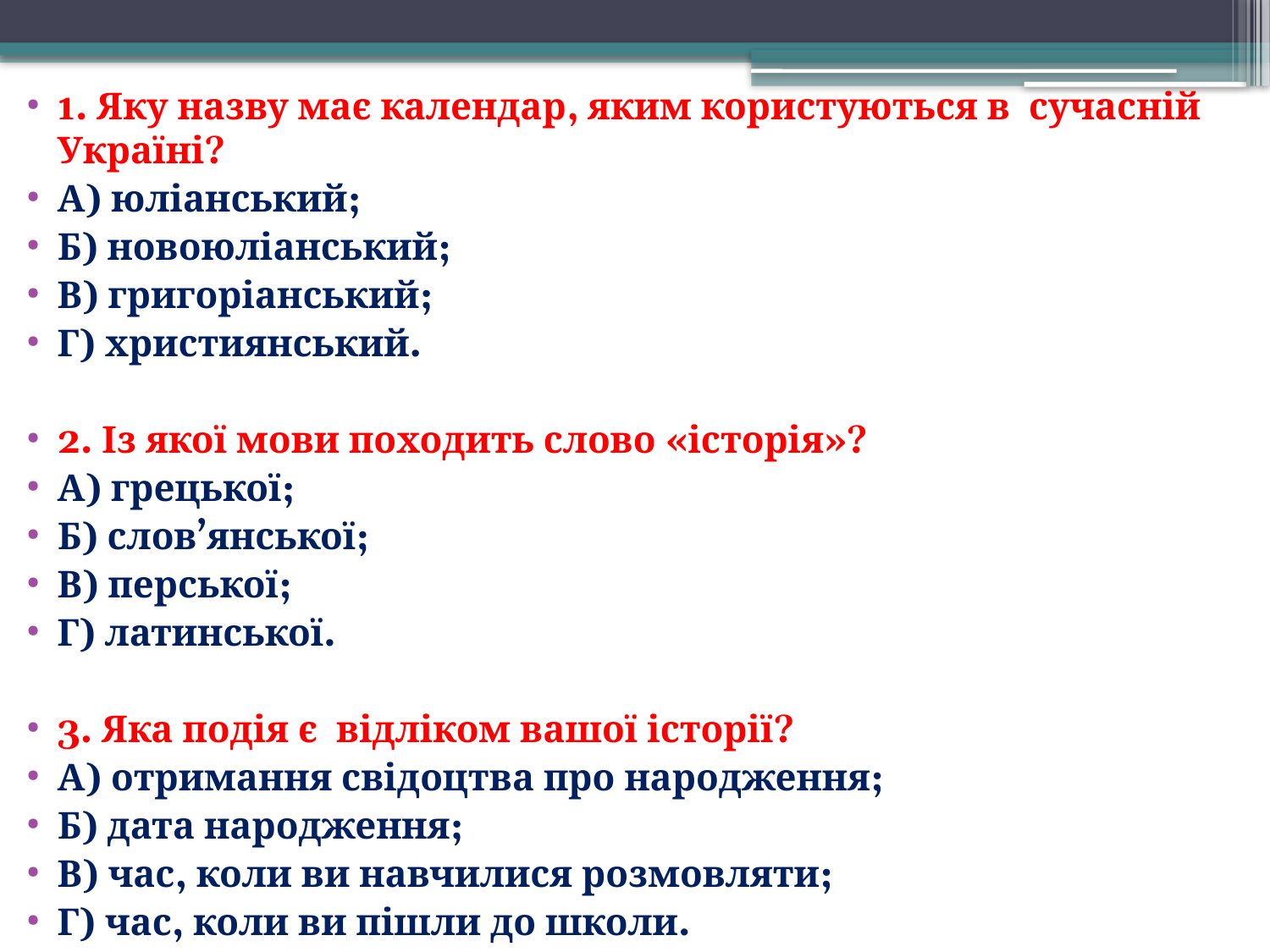

1. Яку назву має календар, яким користуються в  сучасній Україні?
А) юліанський;
Б) новоюліанський;
В) григоріанський;
Г) християнський.

2. Із якої мови походить слово «історія»?
А) грецької;
Б) слов’янської;
В) перської;
Г) латинської.

3. Яка подія є  відліком вашої історії?
А) отримання свідоцтва про народження;
Б) дата народження;
В) час, коли ви навчилися розмовляти;
Г) час, коли ви пішли до школи.